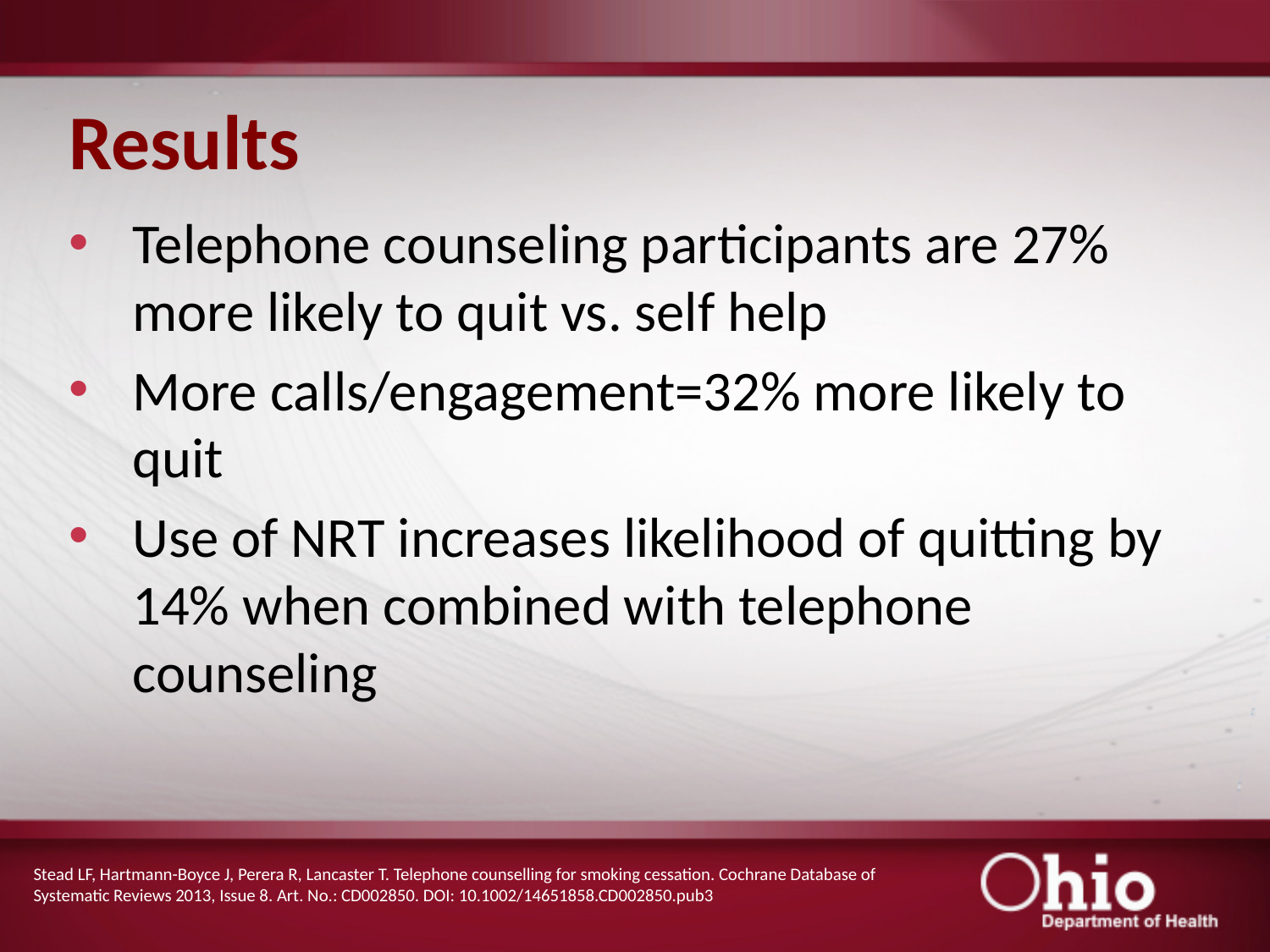

# Results
Telephone counseling participants are 27% more likely to quit vs. self help
More calls/engagement=32% more likely to quit
Use of NRT increases likelihood of quitting by 14% when combined with telephone counseling

Stead LF, Hartmann-Boyce J, Perera R, Lancaster T. Telephone counselling for smoking cessation. Cochrane Database of Systematic Reviews 2013, Issue 8. Art. No.: CD002850. DOI: 10.1002/14651858.CD002850.pub3